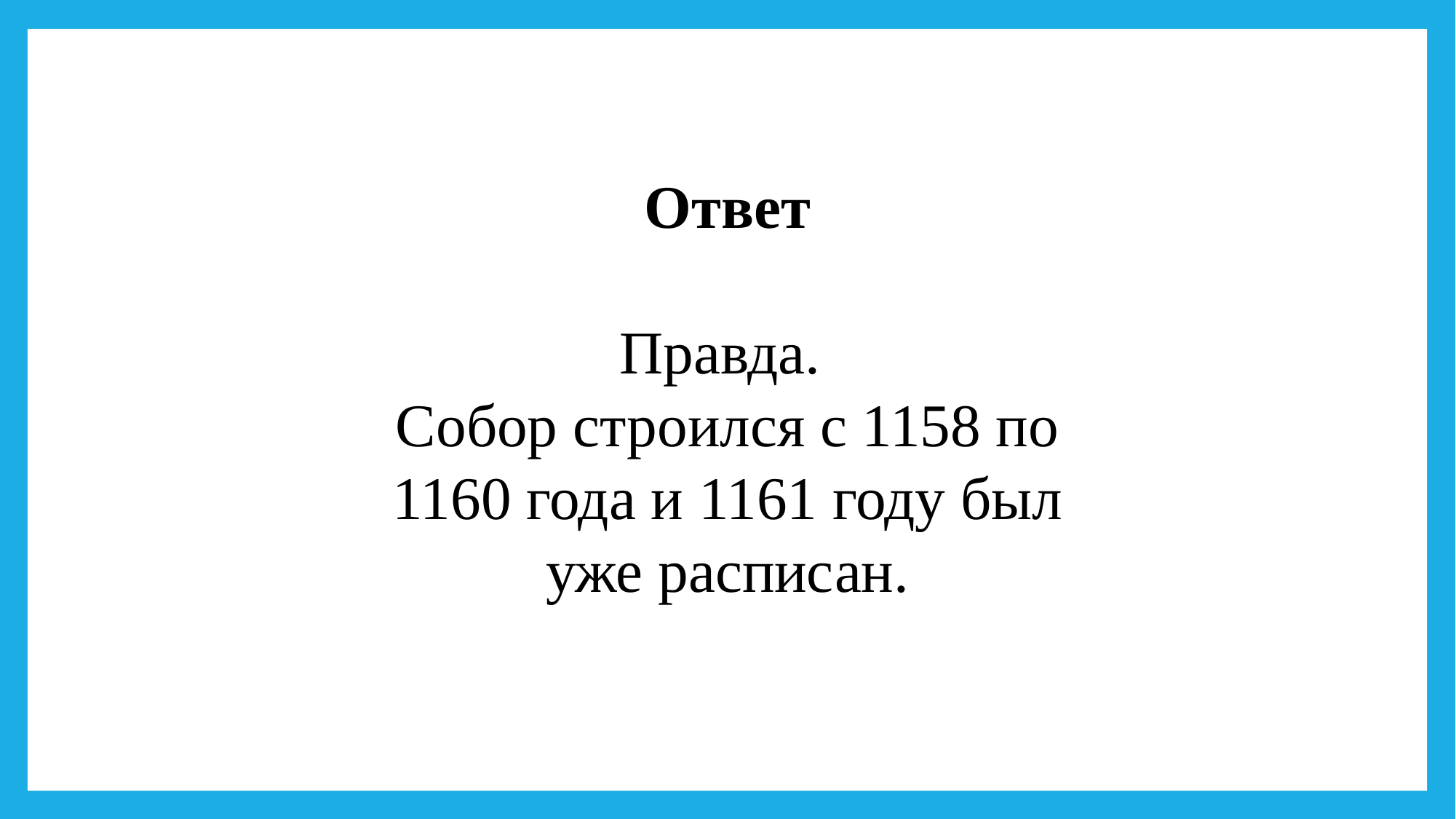

Ответ

Правда.
Собор строился с 1158 по 1160 года и 1161 году был уже расписан.